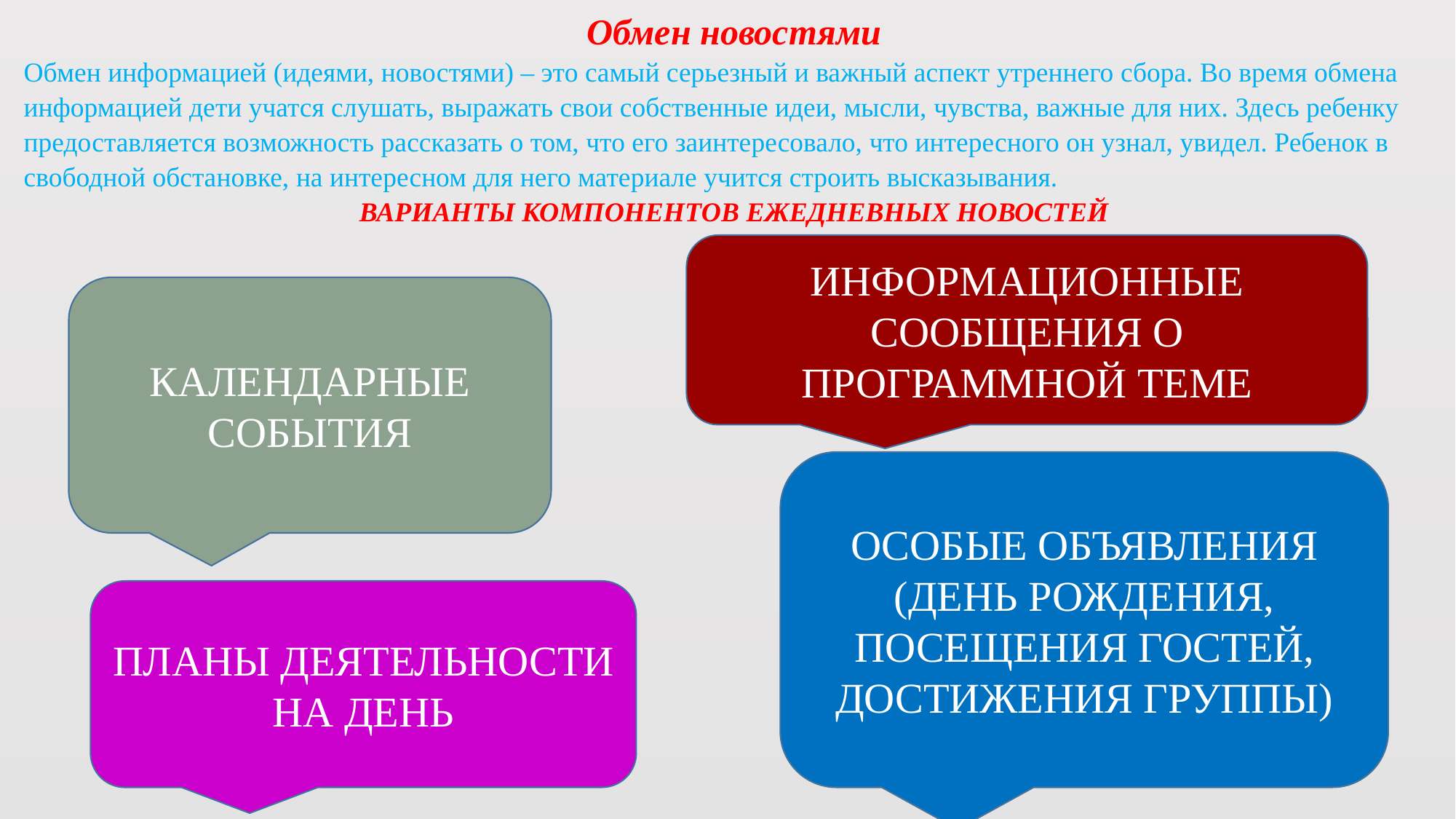

Обмен новостями
Обмен информацией (идеями, новостями) – это самый серьезный и важный аспект утреннего сбора. Во время обмена информацией дети учатся слушать, выражать свои собственные идеи, мысли, чувства, важные для них. Здесь ребенку предоставляется возможность рассказать о том, что его заинтересовало, что интересного он узнал, увидел. Ребенок в свободной обстановке, на интересном для него материале учится строить высказывания.
ВАРИАНТЫ КОМПОНЕНТОВ ЕЖЕДНЕВНЫХ НОВОСТЕЙ
ИНФОРМАЦИОННЫЕ СООБЩЕНИЯ О ПРОГРАММНОЙ ТЕМЕ
КАЛЕНДАРНЫЕ СОБЫТИЯ
ОСОБЫЕ ОБЪЯВЛЕНИЯ (ДЕНЬ РОЖДЕНИЯ, ПОСЕЩЕНИЯ ГОСТЕЙ, ДОСТИЖЕНИЯ ГРУППЫ)
ПЛАНЫ ДЕЯТЕЛЬНОСТИ НА ДЕНЬ